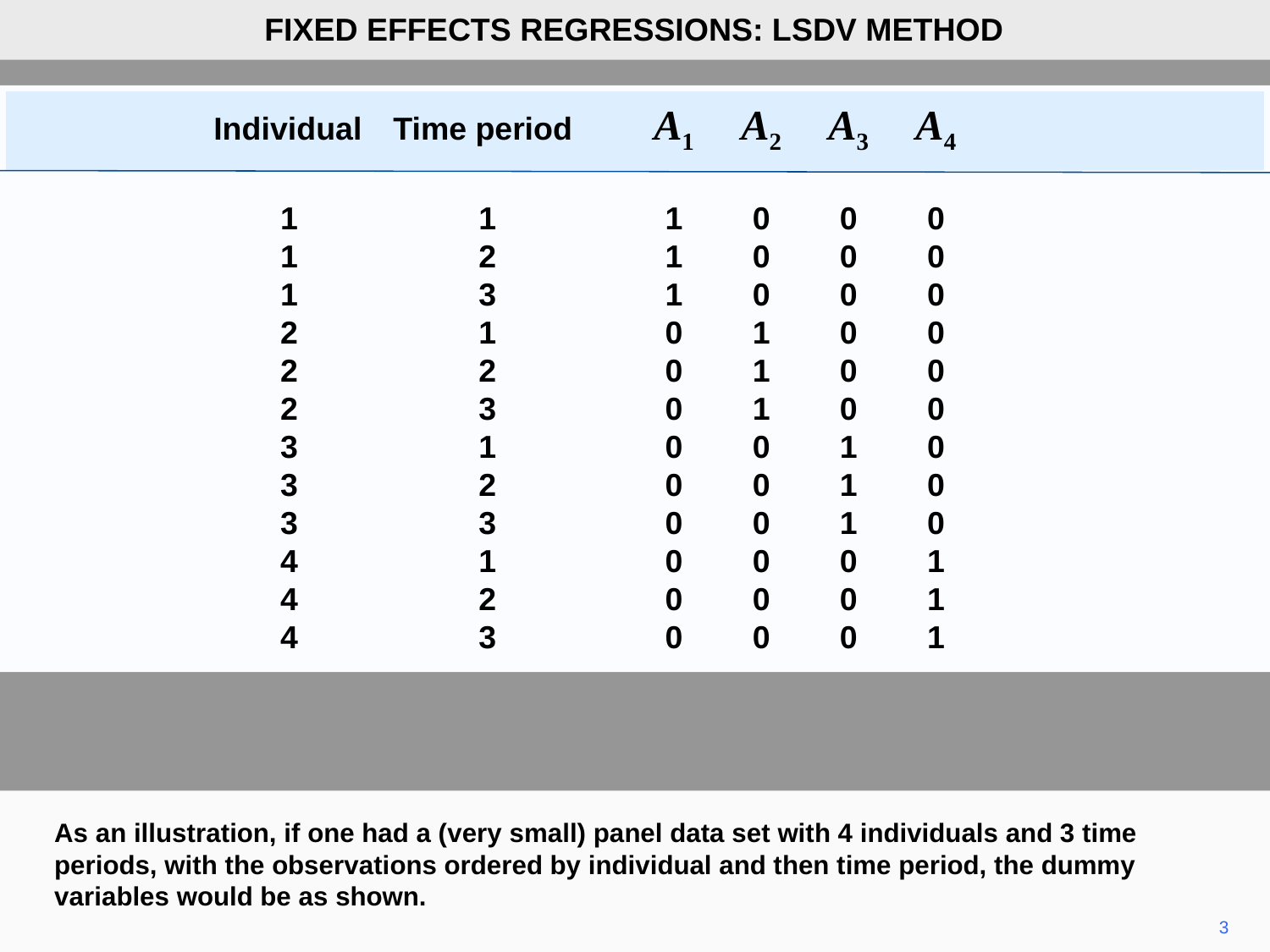

FIXED EFFECTS REGRESSIONS: LSDV METHOD

Individual	Time period 	A1	A2	A3	A4
	1	1	1	0	0	0
	1	2	1	0	0	0
	1	3	1	0	0	0
	2	1	0	1	0	0
	2	2	0	1	0	0
	2	3	0	1	0	0
	3	1	0	0	1	0
	3	2	0	0	1	0
	3	3	0	0	1	0
	4	1	0	0	0	1
	4	2	0	0	0	1
	4	3	0	0	0	1

As an illustration, if one had a (very small) panel data set with 4 individuals and 3 time periods, with the observations ordered by individual and then time period, the dummy variables would be as shown.
3